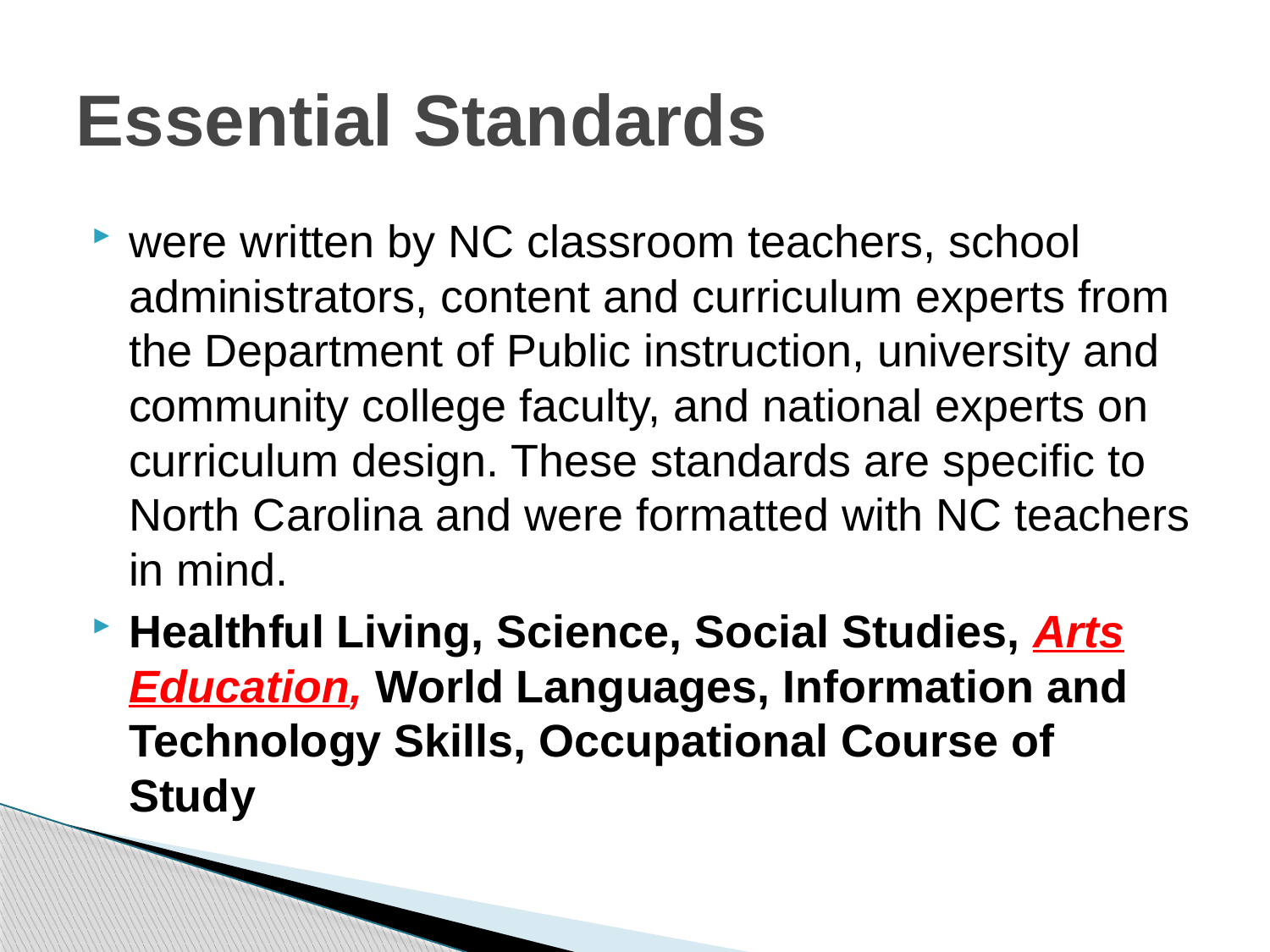

# Essential Standards
were written by NC classroom teachers, school administrators, content and curriculum experts from the Department of Public instruction, university and community college faculty, and national experts on curriculum design. These standards are specific to North Carolina and were formatted with NC teachers in mind.
Healthful Living, Science, Social Studies, Arts Education, World Languages, Information and Technology Skills, Occupational Course of Study